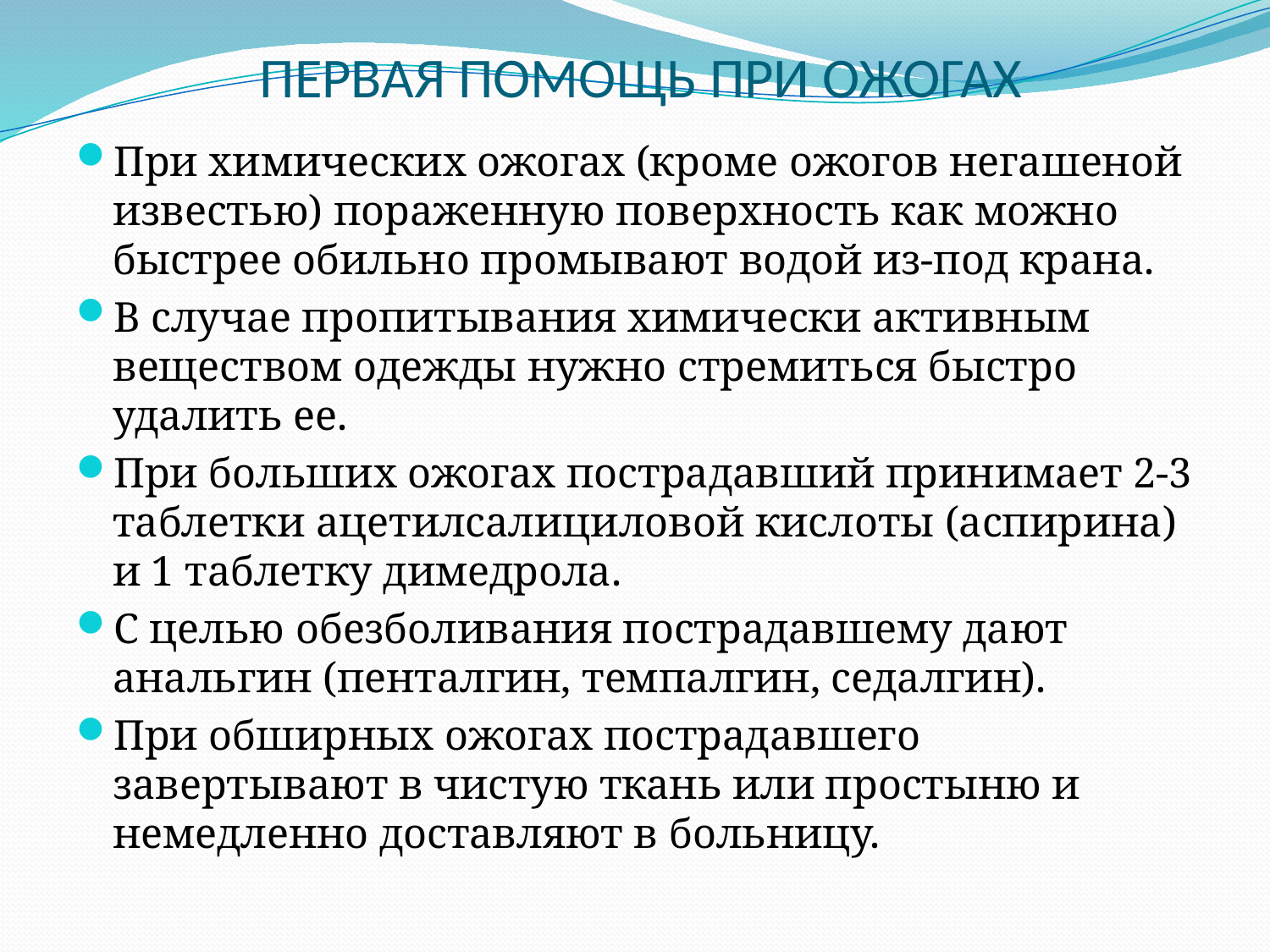

# ПЕРВАЯ ПОМОЩЬ ПРИ ОЖОГАХ
При химических ожогах (кроме ожогов негашеной известью) пораженную поверхность как можно быстрее обильно промывают водой из-под крана.
В случае пропитывания химически активным веществом одежды нужно стремиться быстро удалить ее.
При больших ожогах пострадавший принимает 2-3 таблетки ацетилсалициловой кислоты (аспирина) и 1 таблетку димедрола.
С целью обезболивания пострадавшему дают анальгин (пенталгин, темпалгин, седалгин).
При обширных ожогах пострадавшего завертывают в чистую ткань или простыню и немедленно доставляют в больницу.